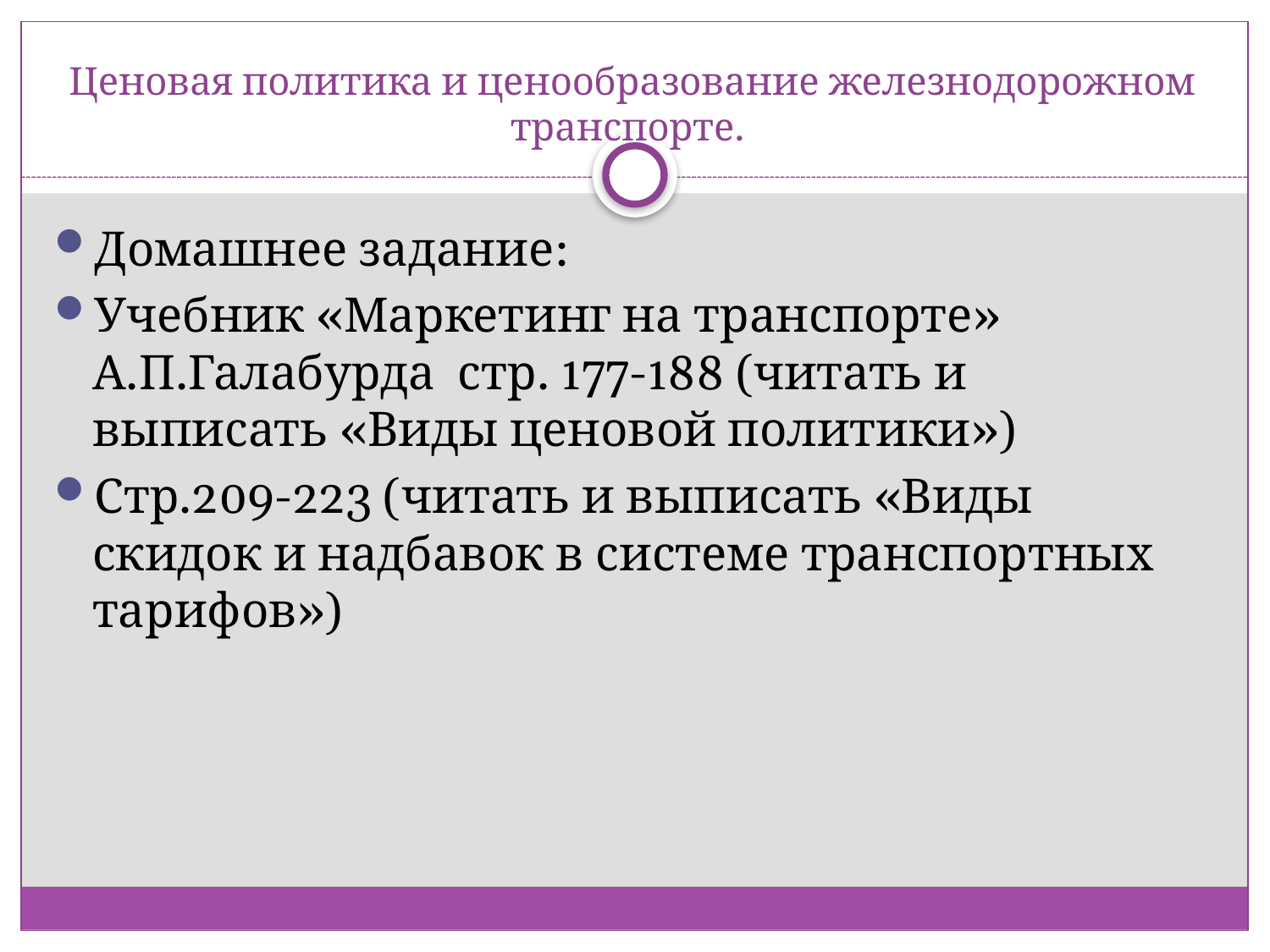

# Ценовая политика и ценообразование железнодорожном транспорте.
Домашнее задание:
Учебник «Маркетинг на транспорте» А.П.Галабурда  стр. 177-188 (читать и выписать «Виды ценовой политики»)
Стр.209-223 (читать и выписать «Виды скидок и надбавок в системе транспортных тарифов»)